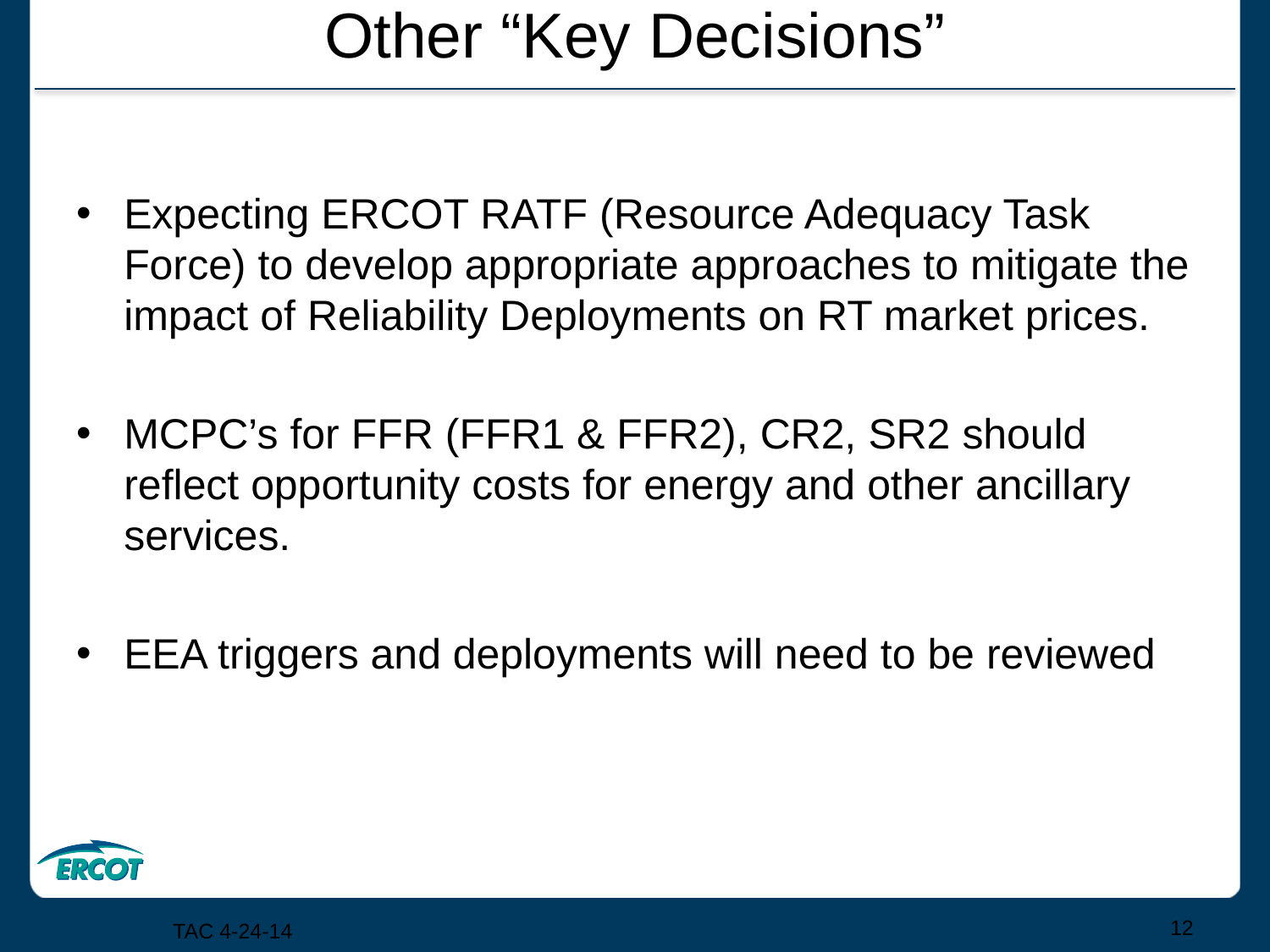

# Other “Key Decisions”

Expecting ERCOT RATF (Resource Adequacy Task Force) to develop appropriate approaches to mitigate the impact of Reliability Deployments on RT market prices.

MCPC’s for FFR (FFR1 & FFR2), CR2, SR2 should reflect opportunity costs for energy and other ancillary services.

EEA triggers and deployments will need to be reviewed
12
TAC 4-24-14